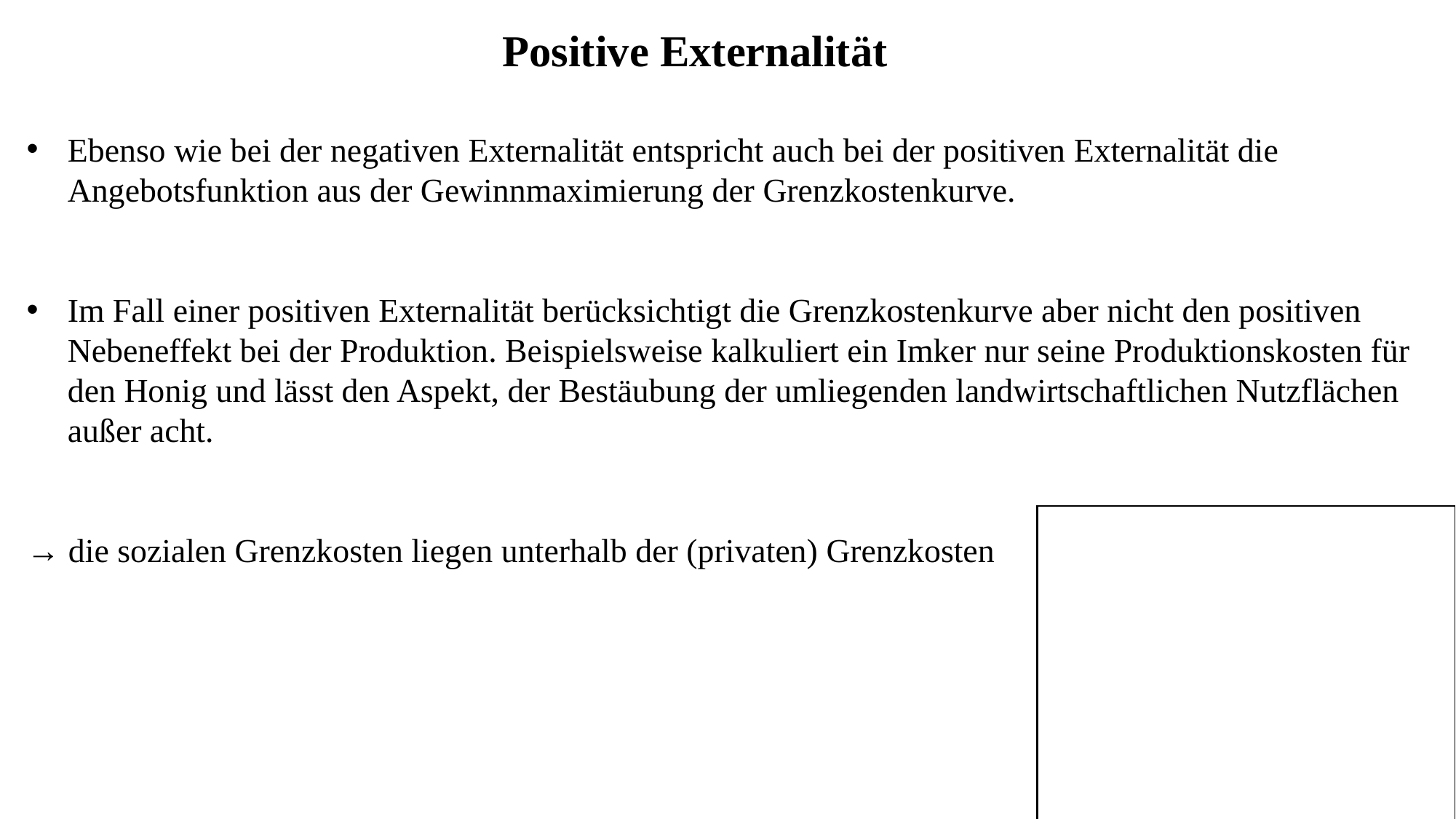

Positive Externalität
Ebenso wie bei der negativen Externalität entspricht auch bei der positiven Externalität die Angebotsfunktion aus der Gewinnmaximierung der Grenzkostenkurve.

Im Fall einer positiven Externalität berücksichtigt die Grenzkostenkurve aber nicht den positiven Nebeneffekt bei der Produktion. Beispielsweise kalkuliert ein Imker nur seine Produktionskosten für den Honig und lässt den Aspekt, der Bestäubung der umliegenden landwirtschaftlichen Nutzflächen außer acht.

→ die sozialen Grenzkosten liegen unterhalb der (privaten) Grenzkosten